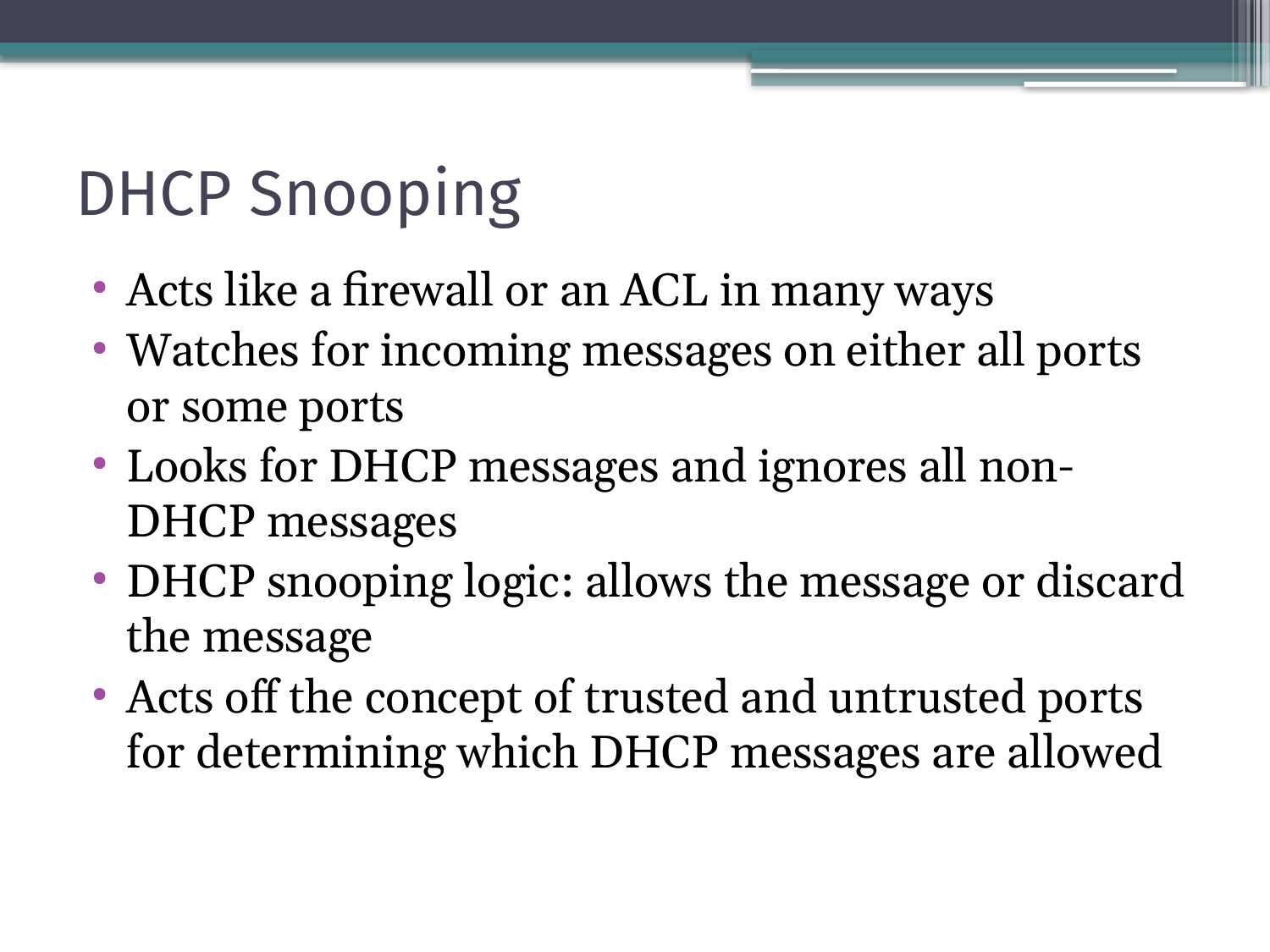

# DHCP Snooping

Acts like a firewall or an ACL in many ways
Watches for incoming messages on either all ports or some ports
Looks for DHCP messages and ignores all non-DHCP messages
DHCP snooping logic: allows the message or discard the message
Acts off the concept of trusted and untrusted ports for determining which DHCP messages are allowed